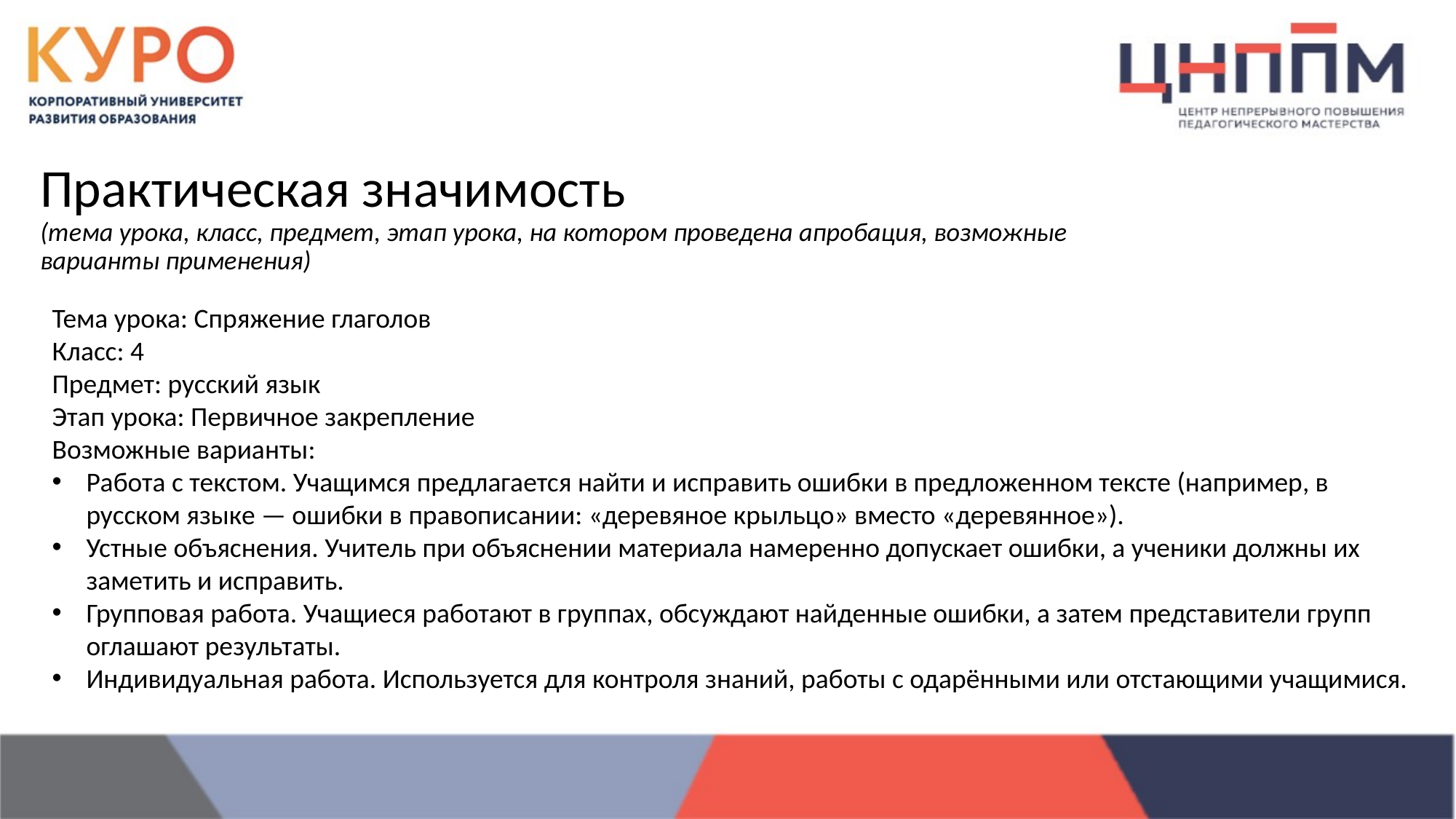

Практическая значимость
(тема урока, класс, предмет, этап урока, на котором проведена апробация, возможные варианты применения)
Тема урока: Спряжение глаголов
Класс: 4
Предмет: русский язык
Этап урока: Первичное закрепление
Возможные варианты:
Работа с текстом. Учащимся предлагается найти и исправить ошибки в предложенном тексте (например, в русском языке — ошибки в правописании: «деревяное крыльцо» вместо «деревянное»).
Устные объяснения. Учитель при объяснении материала намеренно допускает ошибки, а ученики должны их заметить и исправить.
Групповая работа. Учащиеся работают в группах, обсуждают найденные ошибки, а затем представители групп оглашают результаты.
Индивидуальная работа. Используется для контроля знаний, работы с одарёнными или отстающими учащимися.